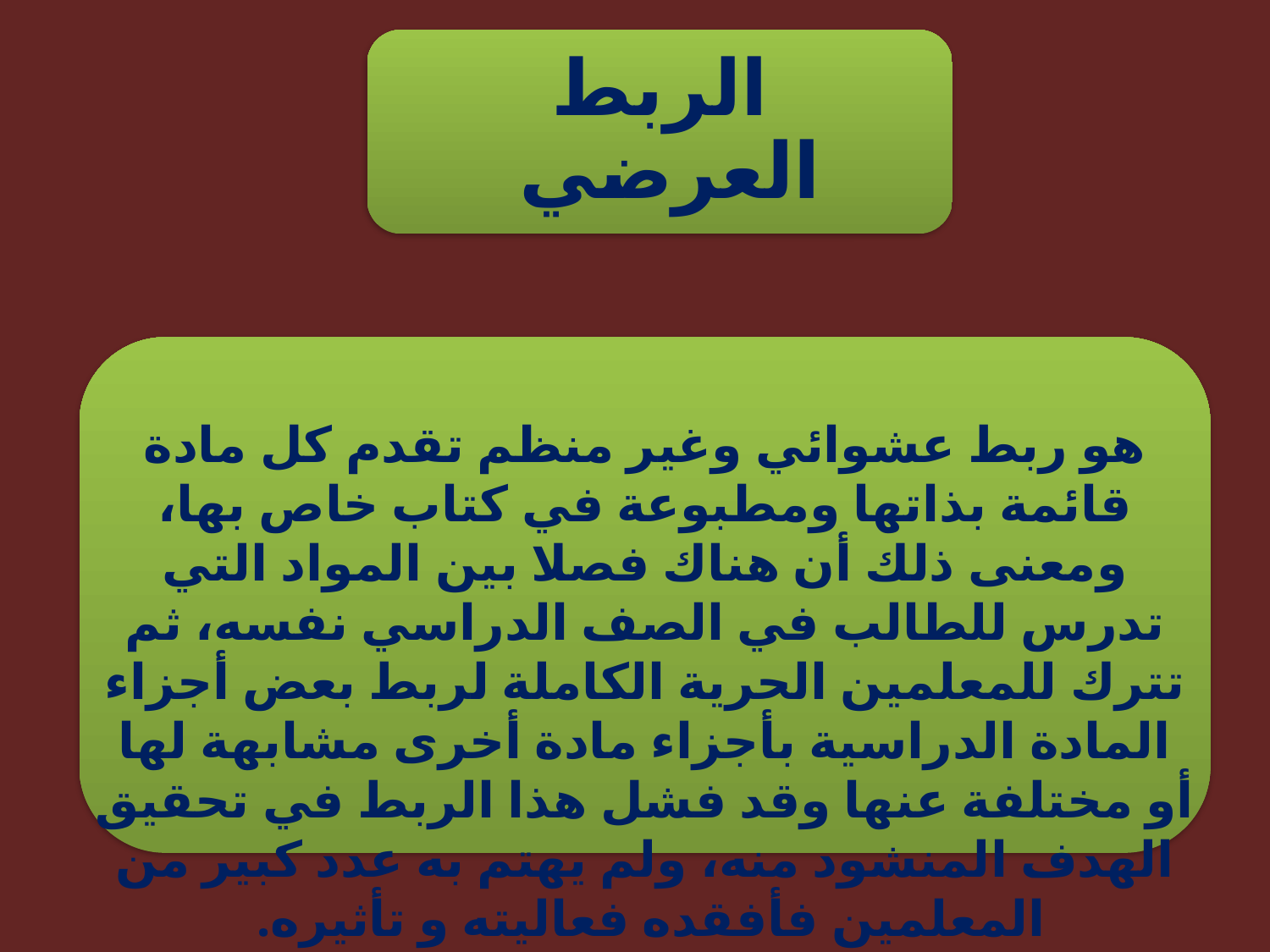

الربط العرضي

هو ربط عشوائي وغير منظم تقدم كل مادة قائمة بذاتها ومطبوعة في كتاب خاص بها، ومعنى ذلك أن هناك فصلا بين المواد التي تدرس للطالب في الصف الدراسي نفسه، ثم تترك للمعلمين الحرية الكاملة لربط بعض أجزاء المادة الدراسية بأجزاء مادة أخرى مشابهة لها أو مختلفة عنها وقد فشل هذا الربط في تحقيق الهدف المنشود منه، ولم يهتم به عدد كبير من المعلمين فأفقده فعاليته و تأثيره.